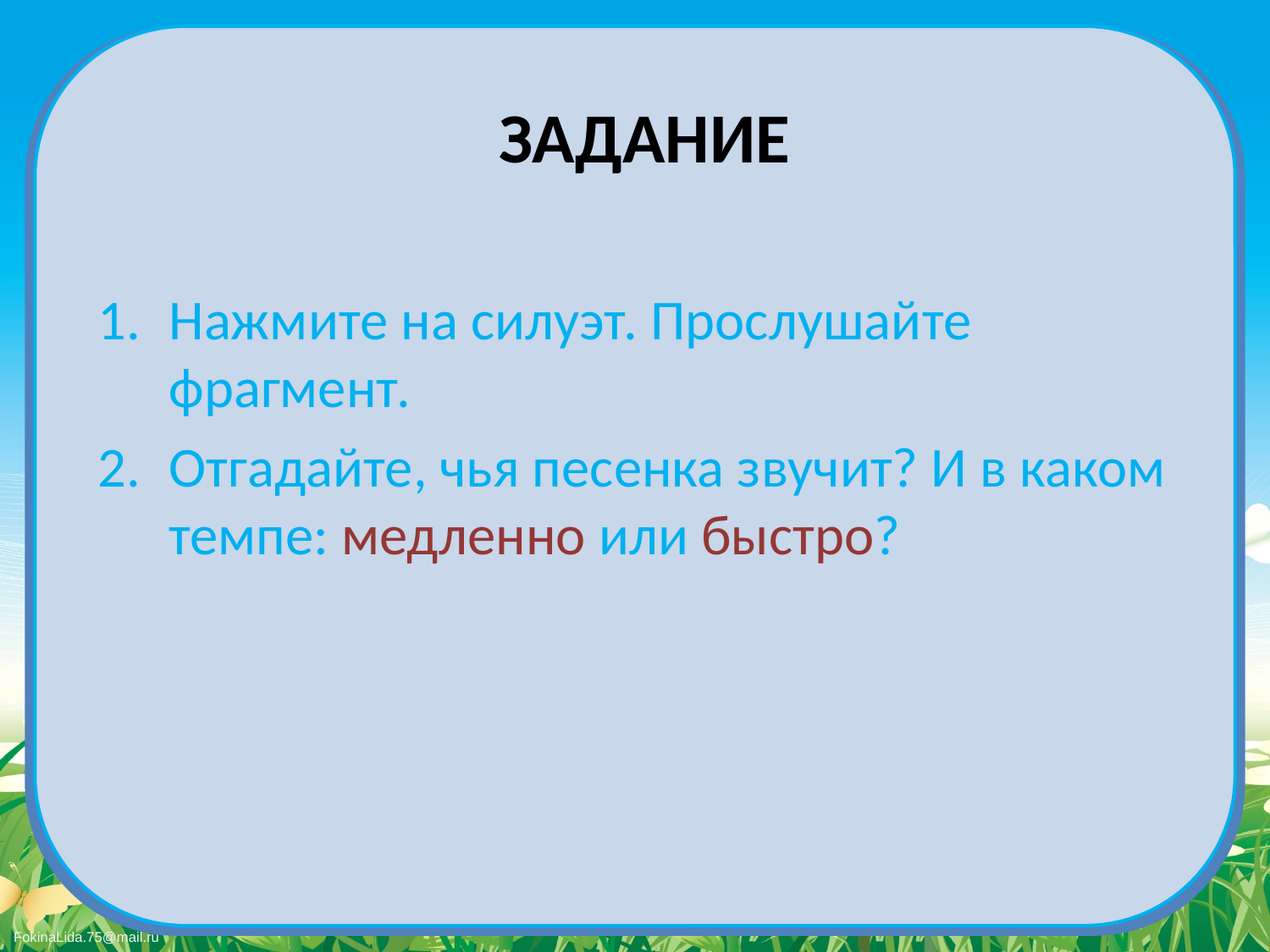

# задание
Нажмите на силуэт. Прослушайте фрагмент.
Отгадайте, чья песенка звучит? И в каком темпе: медленно или быстро?